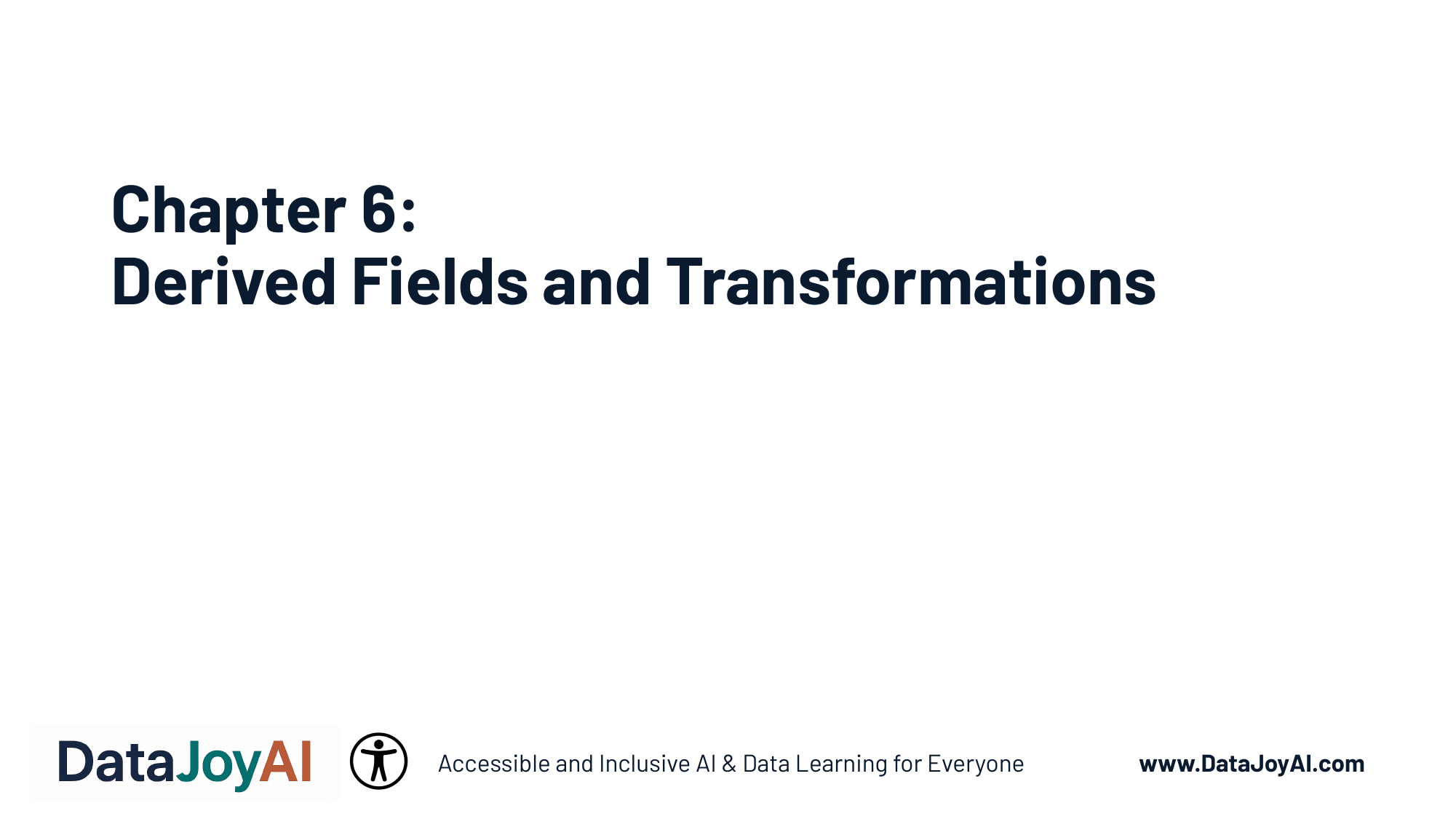

# Chapter 6: Derived Fields and Transformations